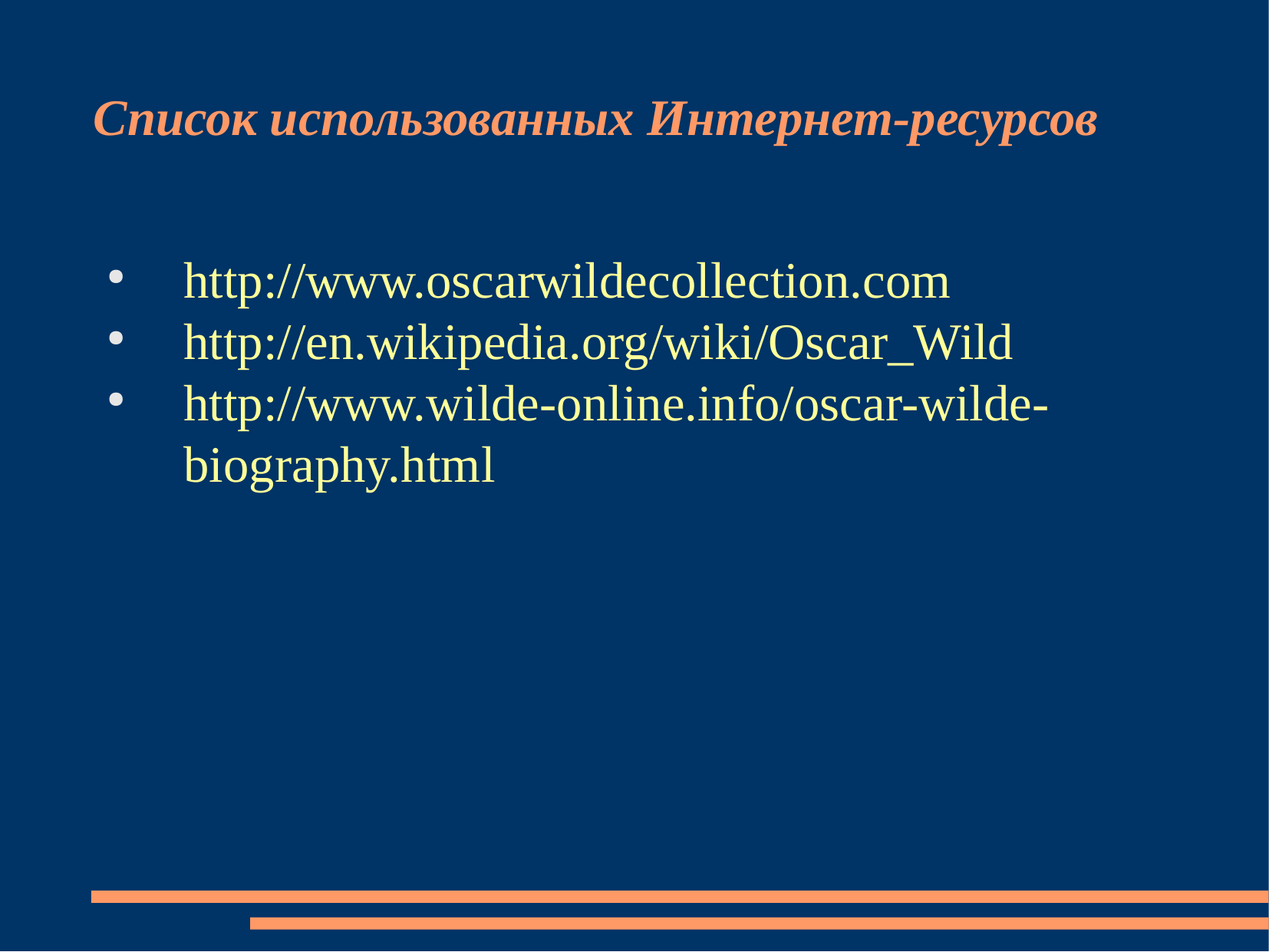

# Список использованных Интернет-ресурсов
http://www.oscarwildecollection.com
http://en.wikipedia.org/wiki/Oscar_Wild
http://www.wilde-online.info/oscar-wilde-biography.html